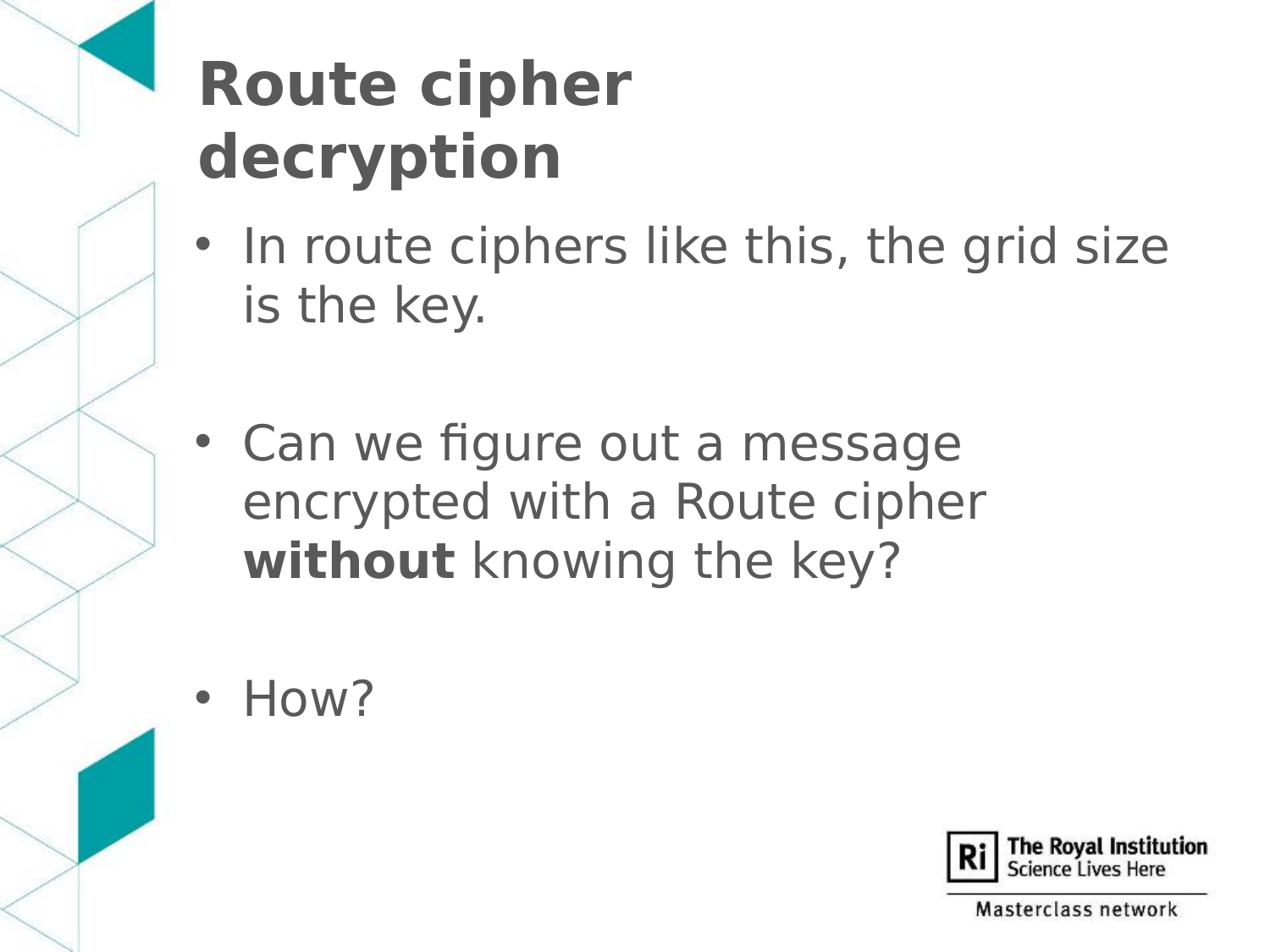

# Route cipher decryption
In route ciphers like this, the grid size is the key.

Can we figure out a message encrypted with a Route cipher without knowing the key?

How?